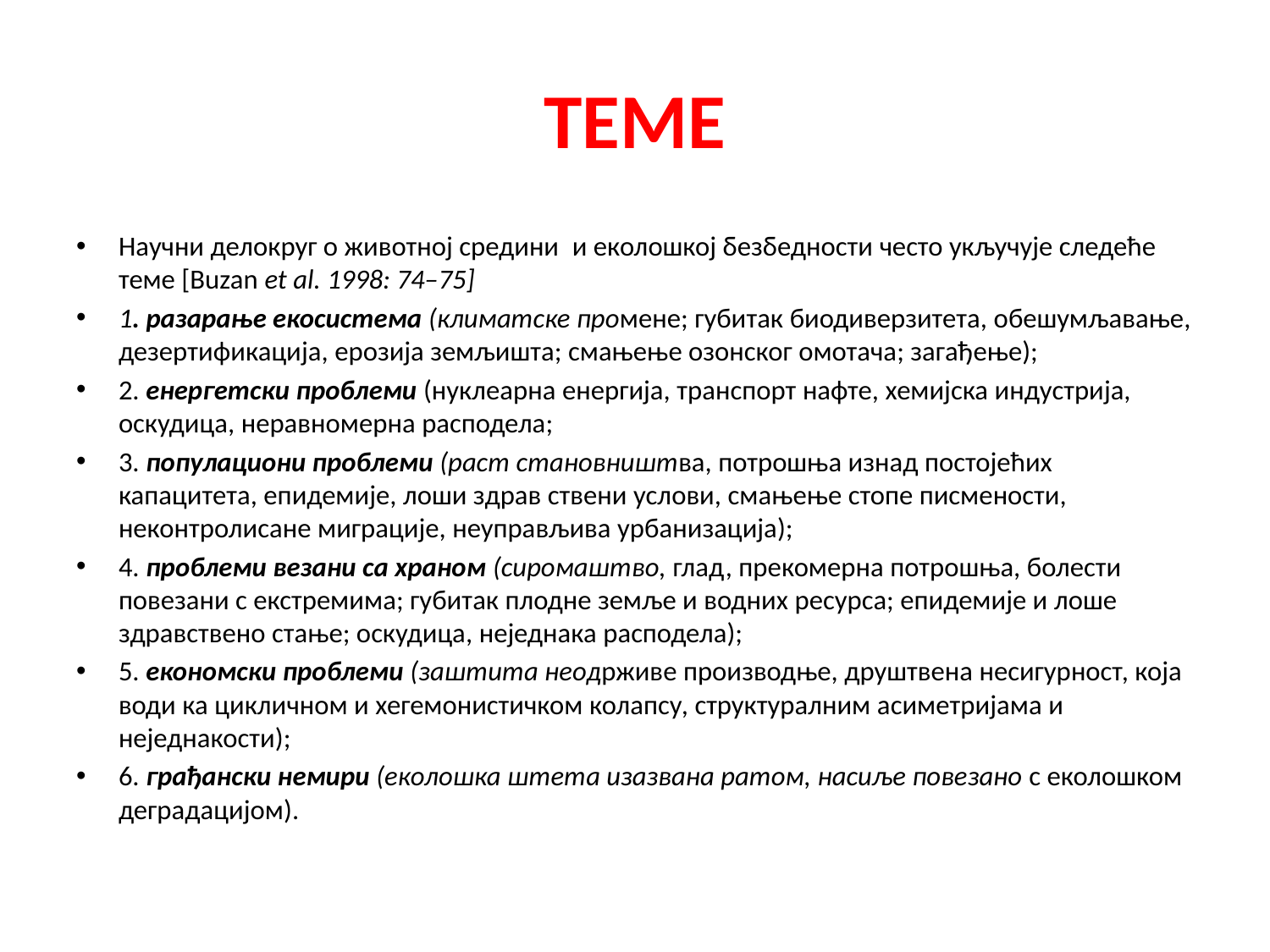

# ТЕМЕ
Научни делокруг о животној средини  и еколошкој безбедности често укључује следеће теме [Buzan et al. 1998: 74–75]
1. разарање екосистема (климатске промене; губитак биодиверзитета, обешумљавање, дезертификација, ерозија земљишта; смањење озонског омотача; загађење);
2. енергетски проблеми (нуклеарна енергија, транспорт нафте, хемијска индустрија, оскудица, неравномерна расподела;
3. популациони проблеми (раст становништва, потрошња изнад постојећих капацитета, епидемије, лоши здрав ствени услови, смањење стопе писмености, неконтролисане миграције, неуправљива урбанизација);
4. проблеми везани са храном (сиромаштво, глад, прекомерна потрошња, болести повезани с екстремима; губитак плодне земље и водних ресурса; епидемије и лоше здравствено стање; оскудица, неједнака расподела);
5. економски проблеми (заштита неодрживе производње, друштвена несигурност, која води ка цикличном и хегемонистичком колапсу, структуралним асиметријама и неједнакости);
6. грађански немири (еколошка штета изазвана ратом, насиље повезано с еколошком деградацијом).